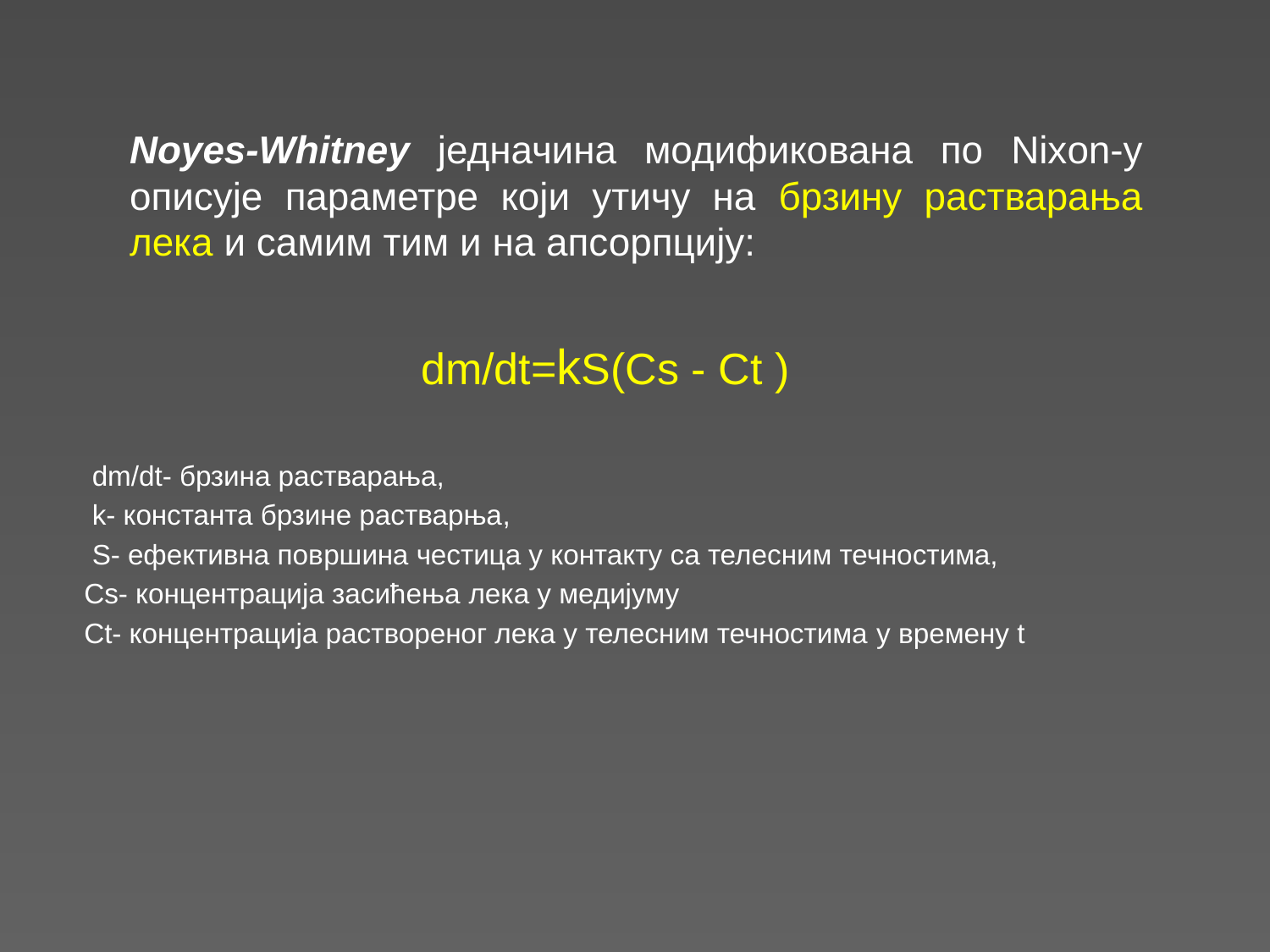

Noyes-Whitney једначина модификована по Nixon-у описује параметре који утичу на брзину растварања лека и самим тим и на апсорпцију:

dm/dt=kS(Cs - Ct )

  dm/dt- брзина растварања,
  k- константа брзине растварња,
  S- ефективна површина честица у контакту са телесним течностима,
 Cs- концентрација засићења лека у медијуму
 Ct- концентрација раствореног лека у телесним течностима у времену t